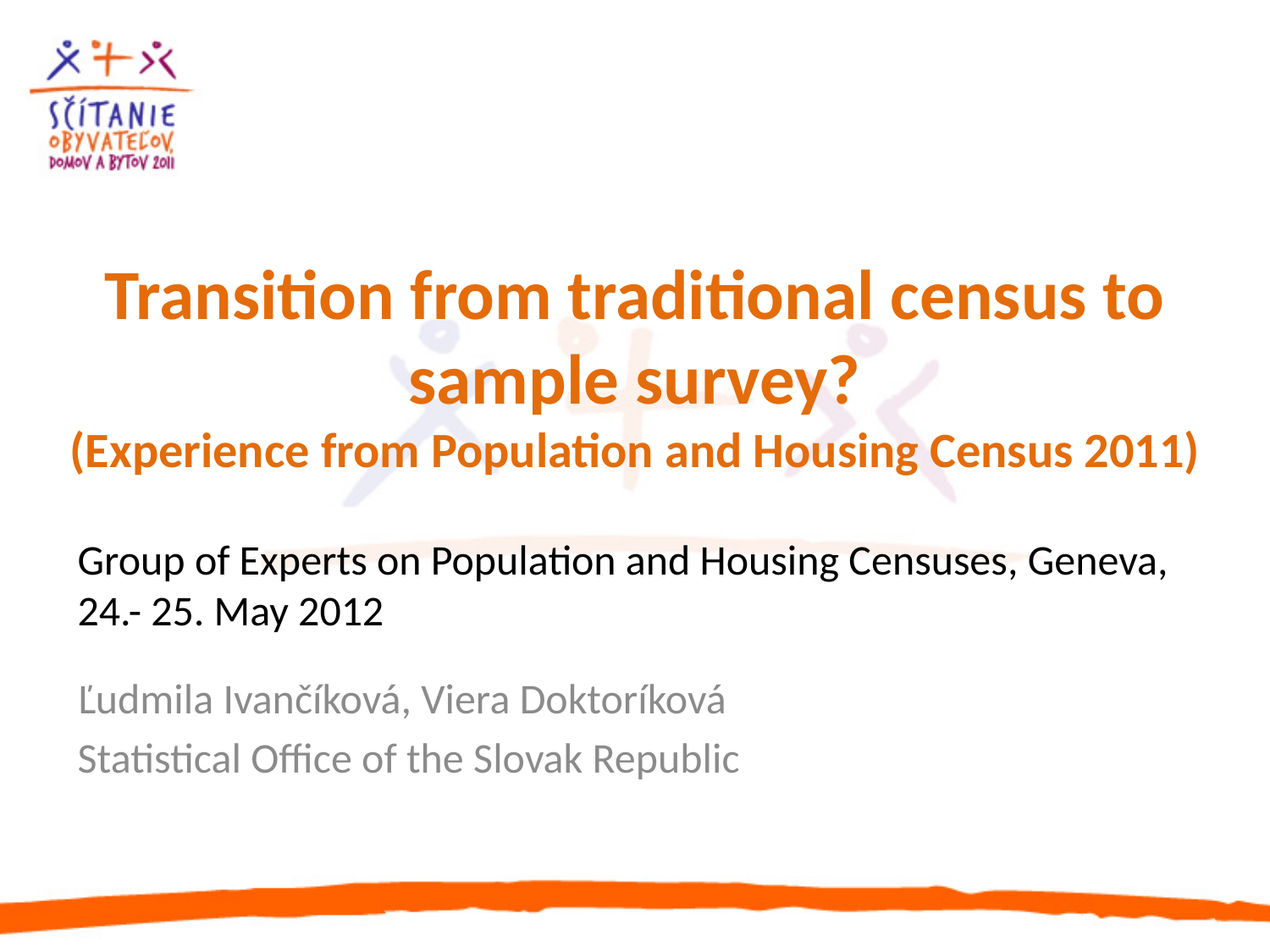

# Transition from traditional census to sample survey? (Experience from Population and Housing Census 2011)
Group of Experts on Population and Housing Censuses, Geneva, 24.- 25. May 2012

Ľudmila Ivančíková, Viera Doktoríková
Statistical Office of the Slovak Republic